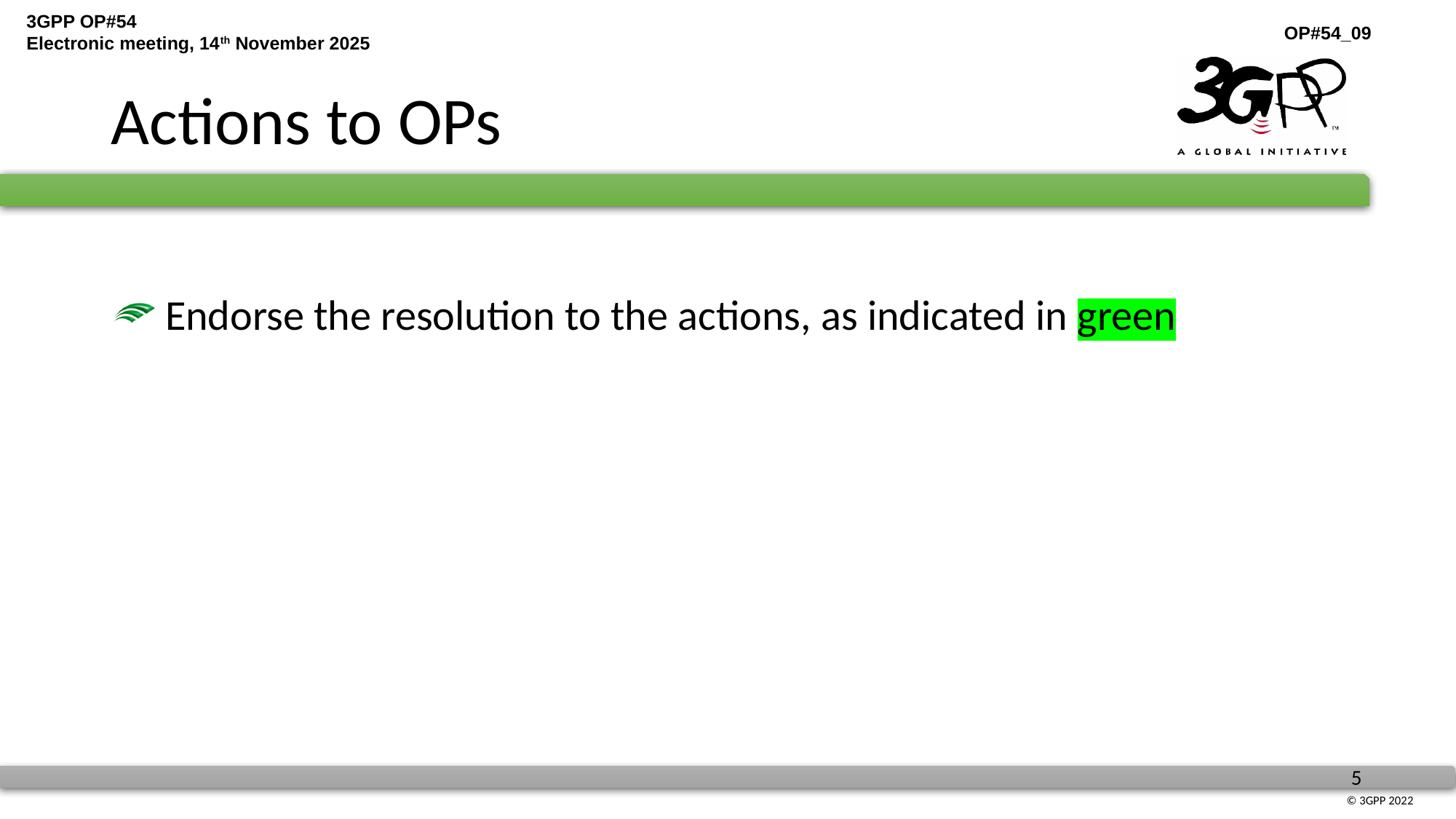

# Actions to OPs
 Endorse the resolution to the actions, as indicated in green